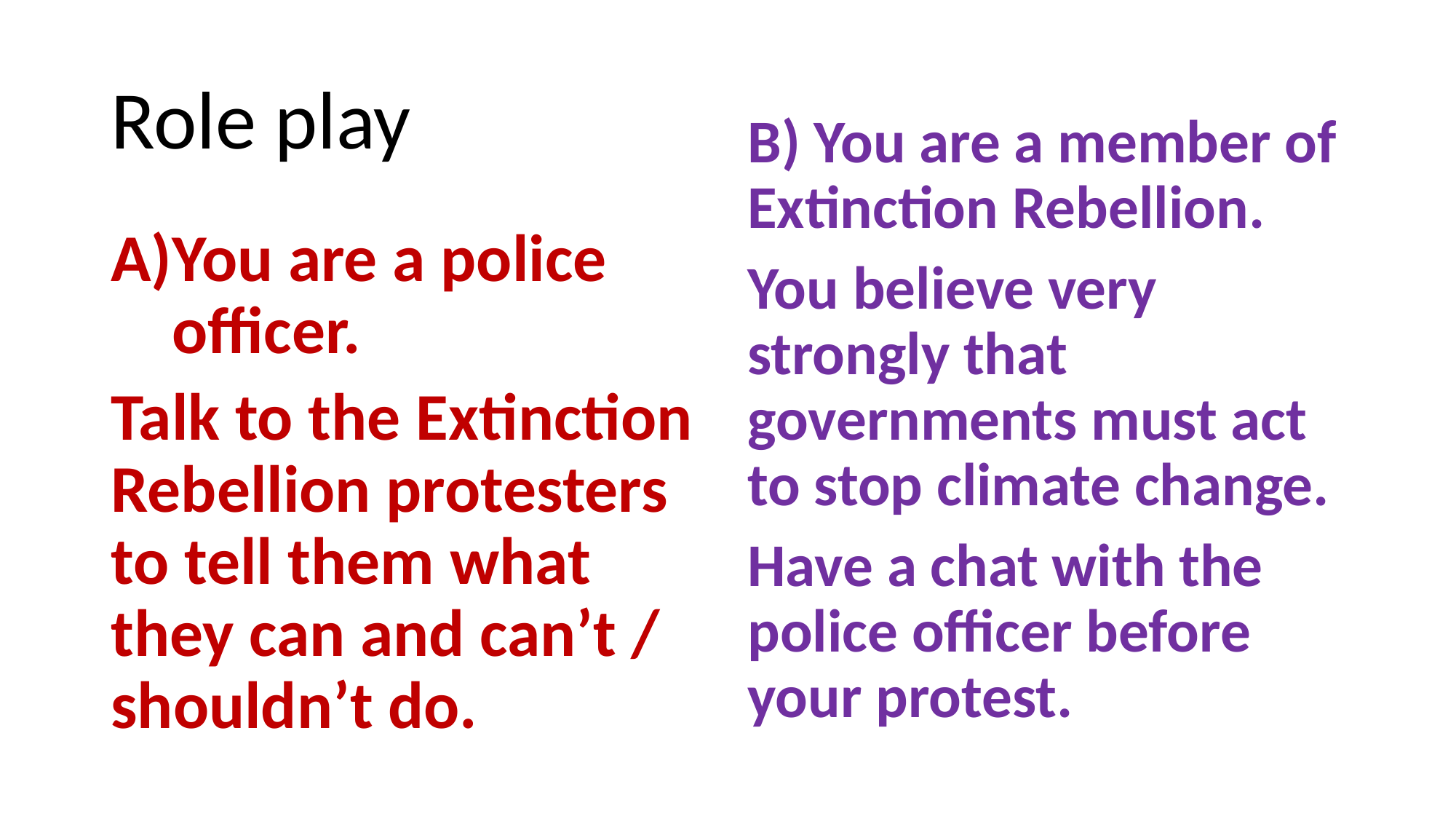

# Role play
B) You are a member of Extinction Rebellion.
You believe very strongly that governments must act to stop climate change.
Have a chat with the police officer before your protest.
You are a police officer.
Talk to the Extinction Rebellion protesters to tell them what they can and can’t / shouldn’t do.